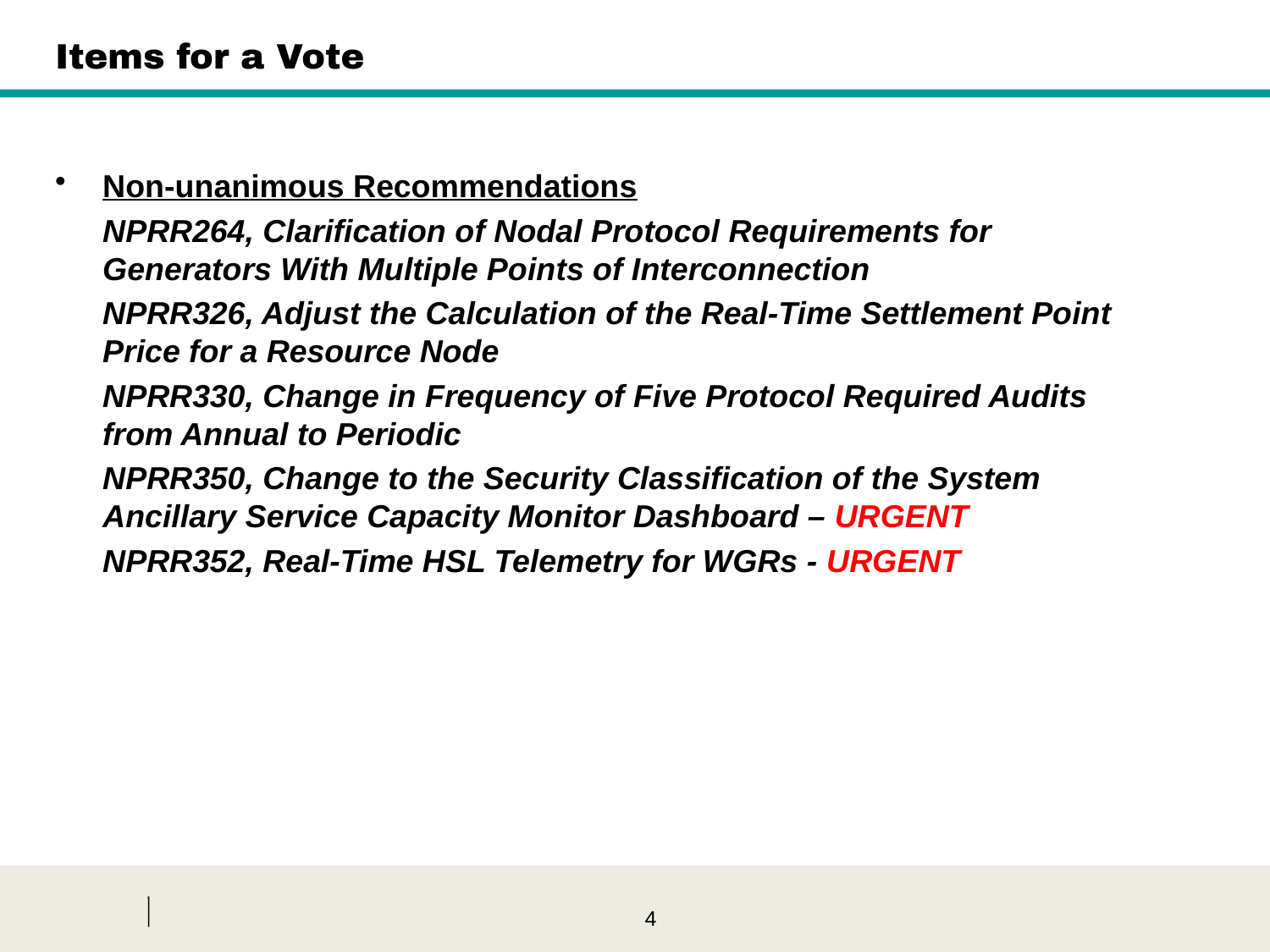

Items for a Vote

Non-unanimous Recommendations
	NPRR264, Clarification of Nodal Protocol Requirements for Generators With Multiple Points of Interconnection
	NPRR326, Adjust the Calculation of the Real-Time Settlement Point Price for a Resource Node
	NPRR330, Change in Frequency of Five Protocol Required Audits from Annual to Periodic
	NPRR350, Change to the Security Classification of the System Ancillary Service Capacity Monitor Dashboard – URGENT
	NPRR352, Real-Time HSL Telemetry for WGRs - URGENT